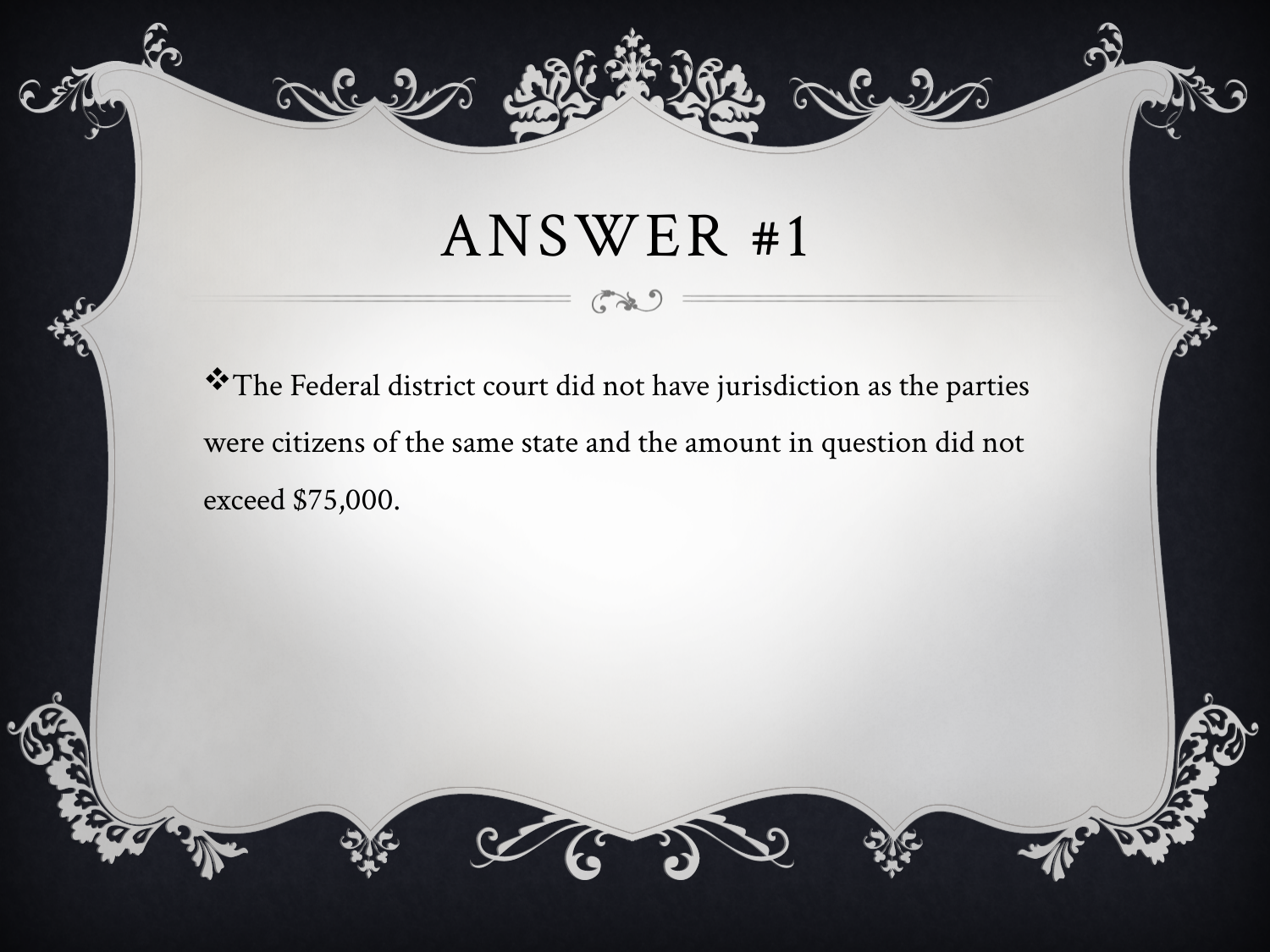

# Answer #1
The Federal district court did not have jurisdiction as the parties were citizens of the same state and the amount in question did not exceed $75,000.